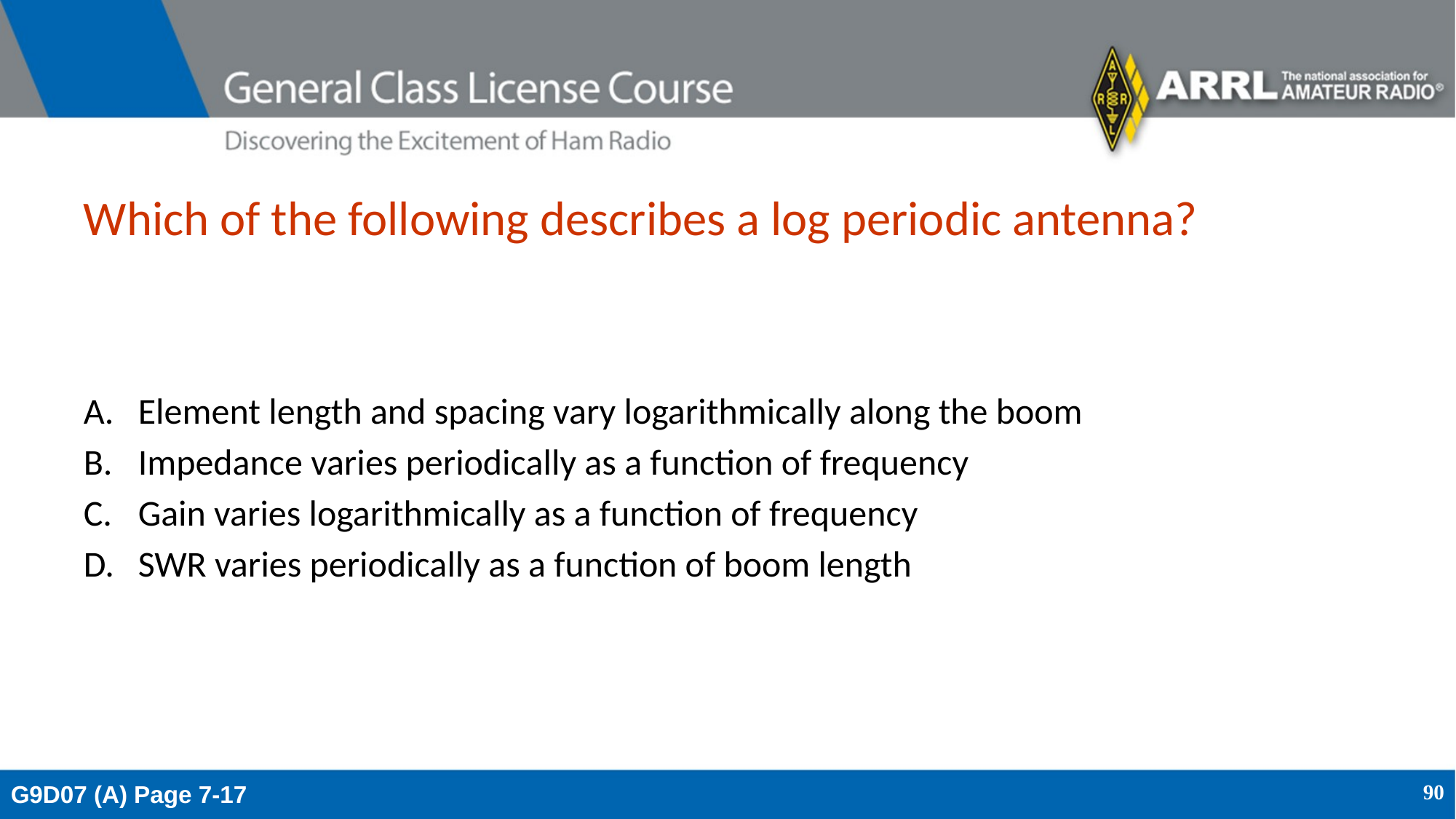

# Which of the following describes a log periodic antenna?
Element length and spacing vary logarithmically along the boom
Impedance varies periodically as a function of frequency
Gain varies logarithmically as a function of frequency
SWR varies periodically as a function of boom length
G9D07 (A) Page 7-17
90